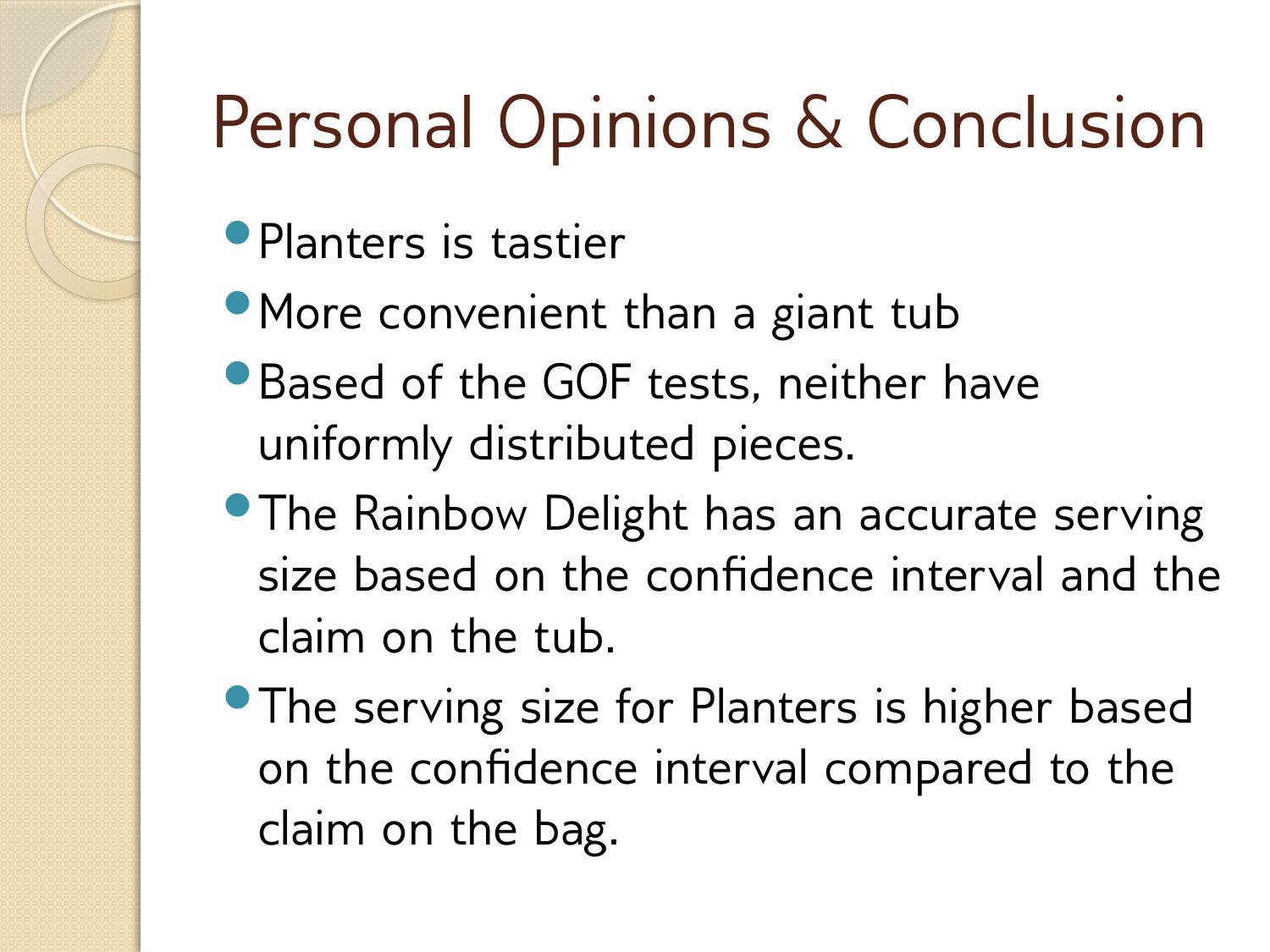

# Personal Opinions & Conclusion
Planters is tastier
More convenient than a giant tub
Based of the GOF tests, neither have uniformly distributed pieces.
The Rainbow Delight has an accurate serving size based on the confidence interval and the claim on the tub.
The serving size for Planters is higher based on the confidence interval compared to the claim on the bag.